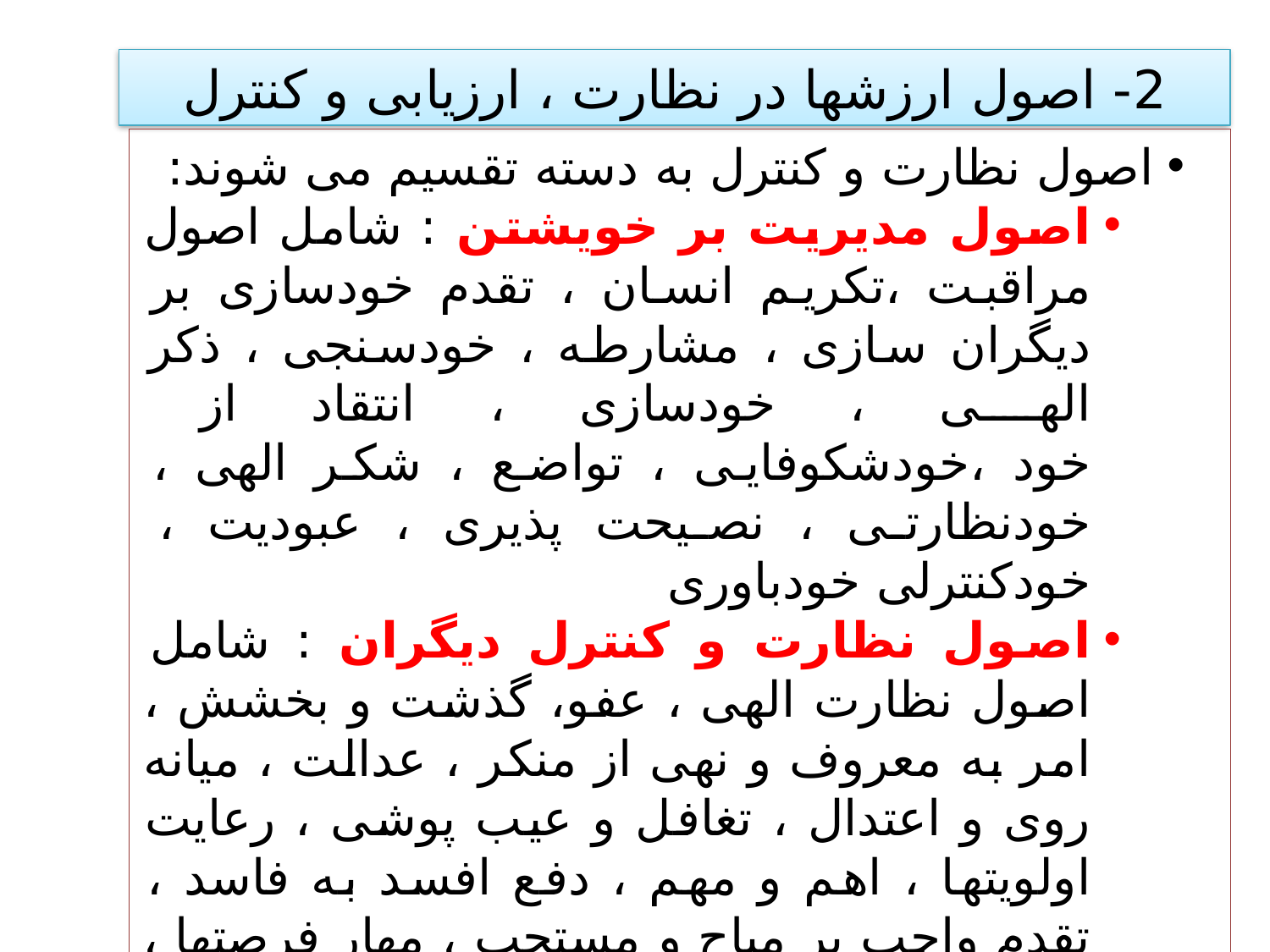

2- اصول ارزشها در نظارت ، ارزیابی و کنترل
اصول نظارت و کنترل به دسته تقسیم می شوند:
اصول مدیریت بر خویشتن : شامل اصول مراقبت ،تکریم انسان ، تقدم خودسازی بر دیگران سازی ، مشارطه ، خودسنجی ، ذکر الهی ، خودسازی ، انتقاد از خود ،خودشکوفایی ، تواضع ، شکر الهی ، خودنظارتی ، نصیحت پذیری ، عبودیت ، خودکنترلی خودباوری
اصول نظارت و کنترل دیگران : شامل اصول نظارت الهی ، عفو، گذشت و بخشش ، امر به معروف و نهی از منکر ، عدالت ، میانه روی و اعتدال ، تغافل و عیب پوشی ، رعایت اولویتها ، اهم و مهم ، دفع افسد به فاسد ، تقدم واجب بر مباح و مستحب ، مهار فرصتها ، رسیدگی به امور ، تناسب مسئولیت و تکلیف ، سرعت در کار خیر ، اصل ارزیابی ، آینده نگری و پیش بینی ، بصیرت و آگاهی و ...